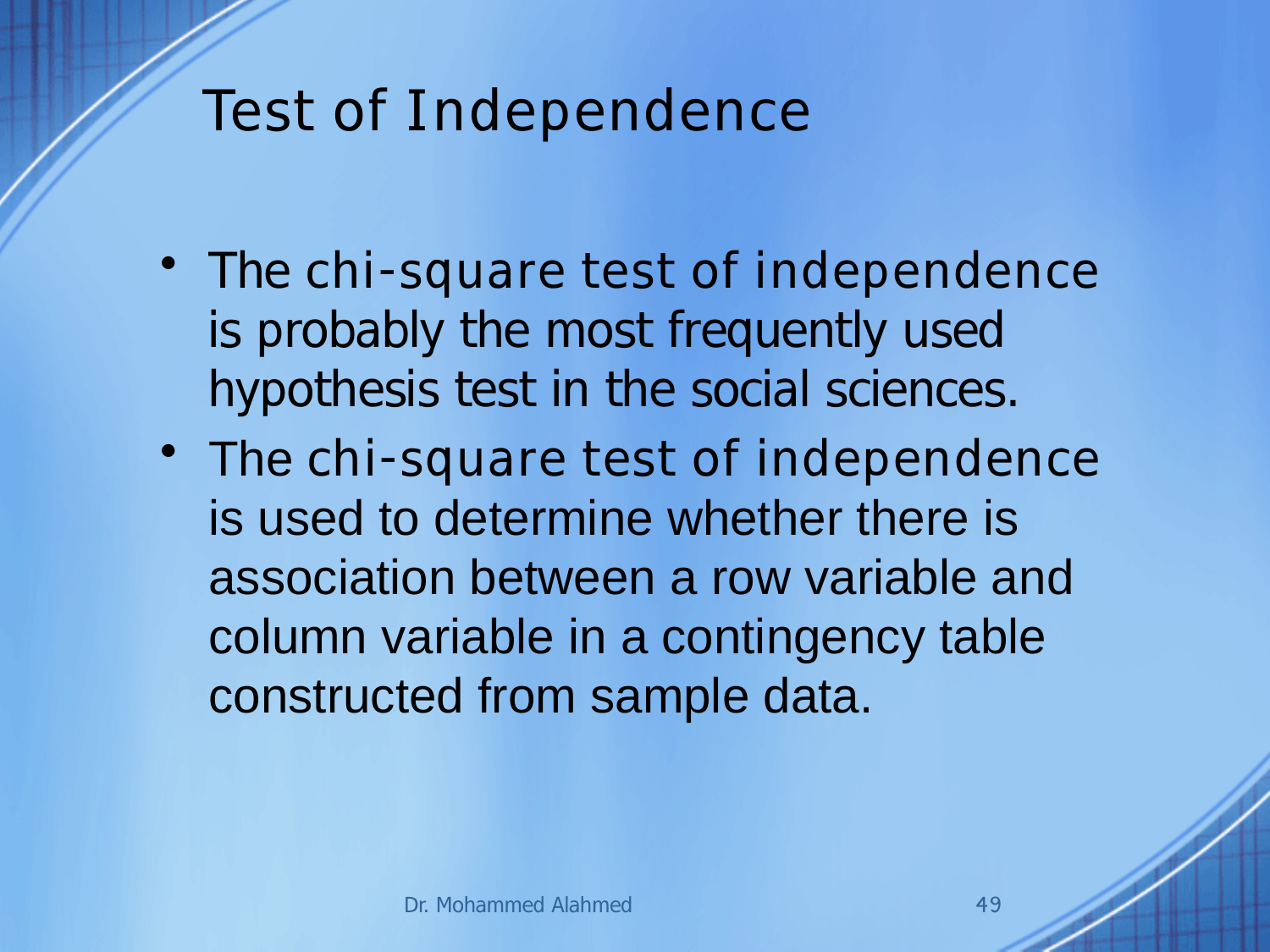

# Test of Independence
The chi-square test of independence is probably the most frequently used hypothesis test in the social sciences.
The chi-square test of independence is used to determine whether there is association between a row variable and column variable in a contingency table constructed from sample data.
Dr. Mohammed Alahmed
49